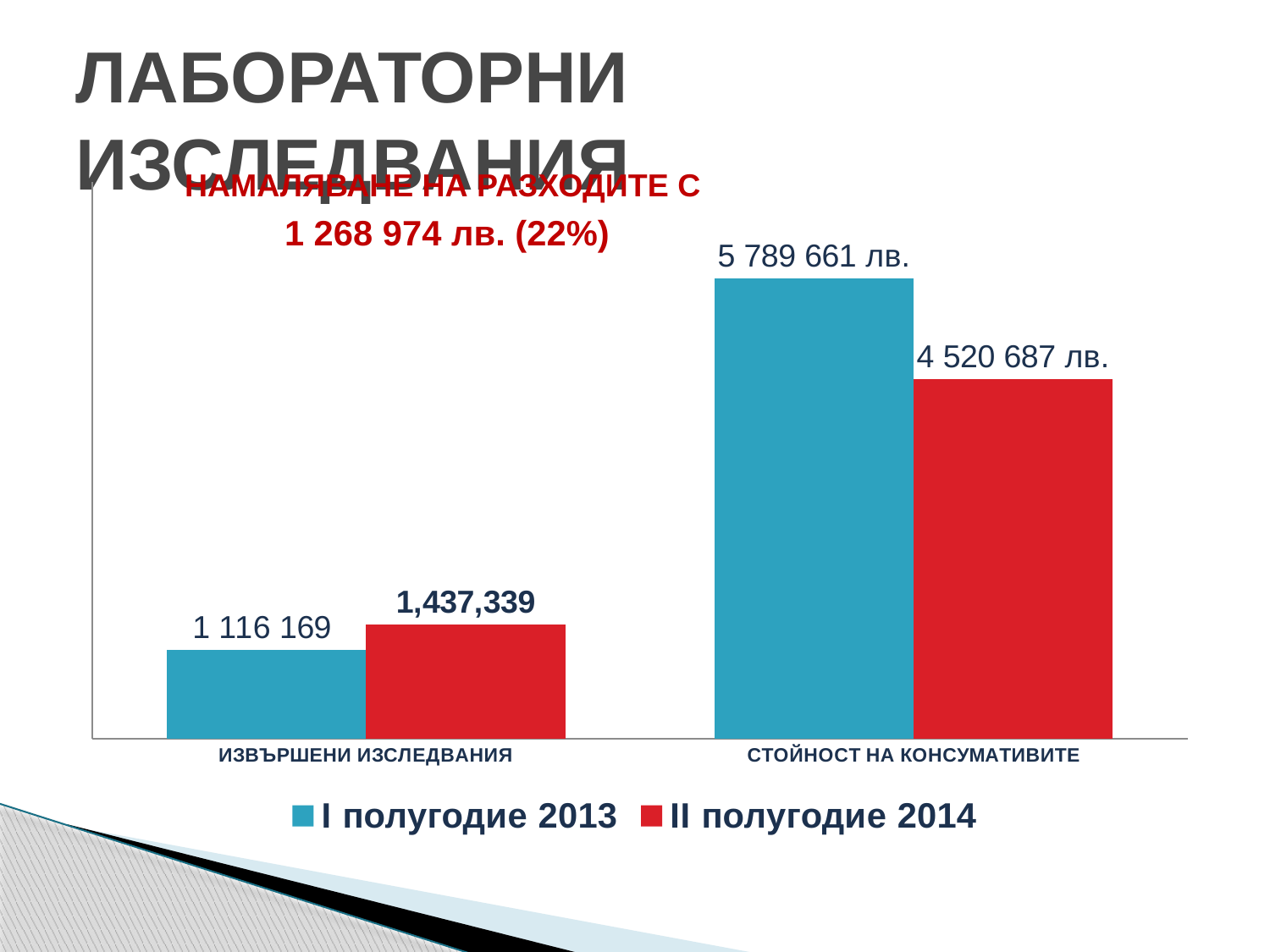

# ЛАБОРАТОРНИ ИЗСЛЕДВАНИЯ
НАМАЛЯВАНЕ НА РАЗХОДИТЕ С
1 268 974 лв. (22%)

### Chart

| Category | I полугодие 2013 | II полугодие 2014  |
|---|---|---|
| ИЗВЪРШЕНИ ИЗСЛЕДВАНИЯ | 1116169.0 | 1437339.0 |
| СТОЙНОСТ НА КОНСУМАТИВИТЕ | 5789661.0 | 4520687.0 |